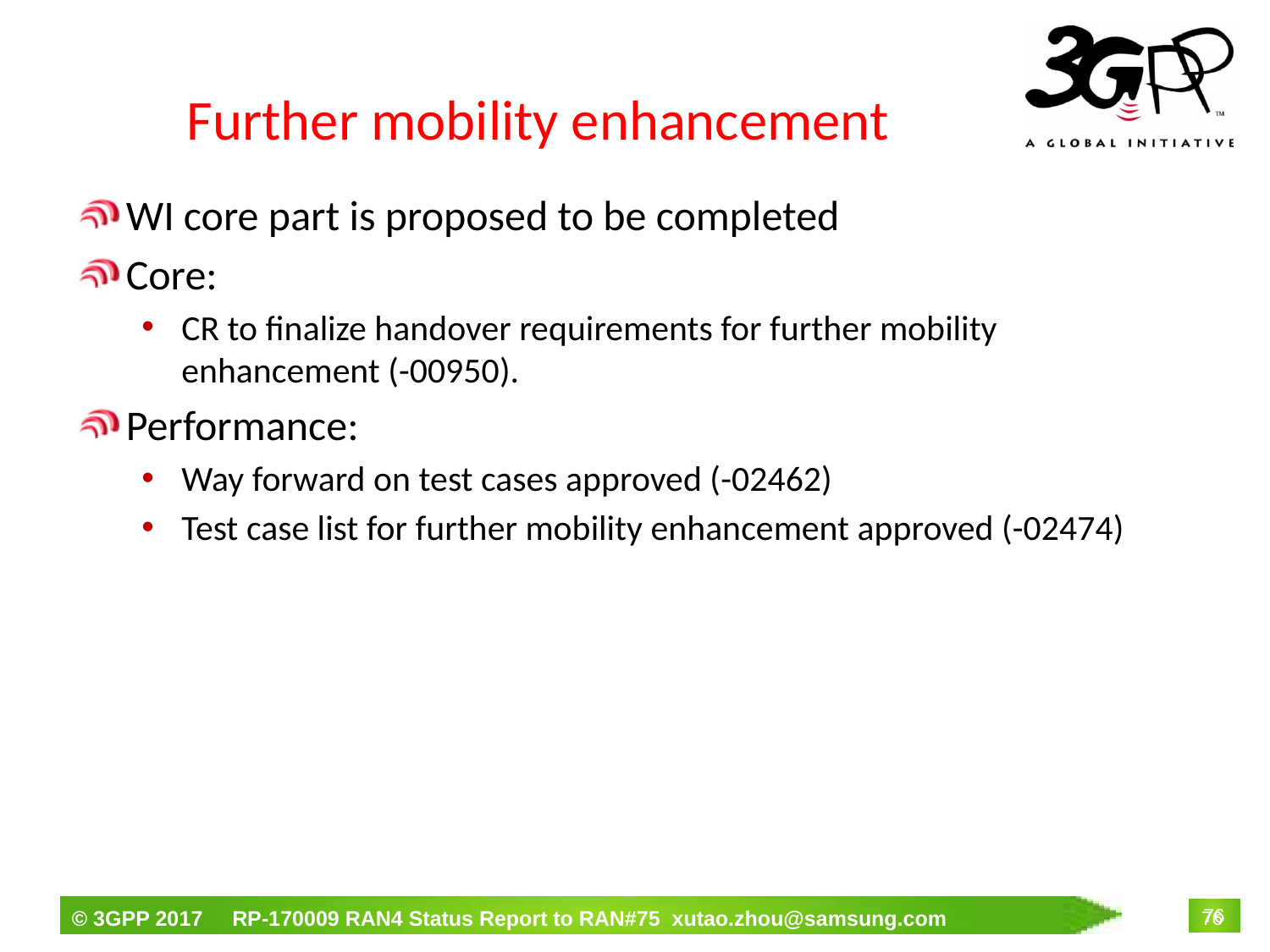

# Further mobility enhancement
WI core part is proposed to be completed
Core:
CR to finalize handover requirements for further mobility enhancement (-00950).
Performance:
Way forward on test cases approved (-02462)
Test case list for further mobility enhancement approved (-02474)

76